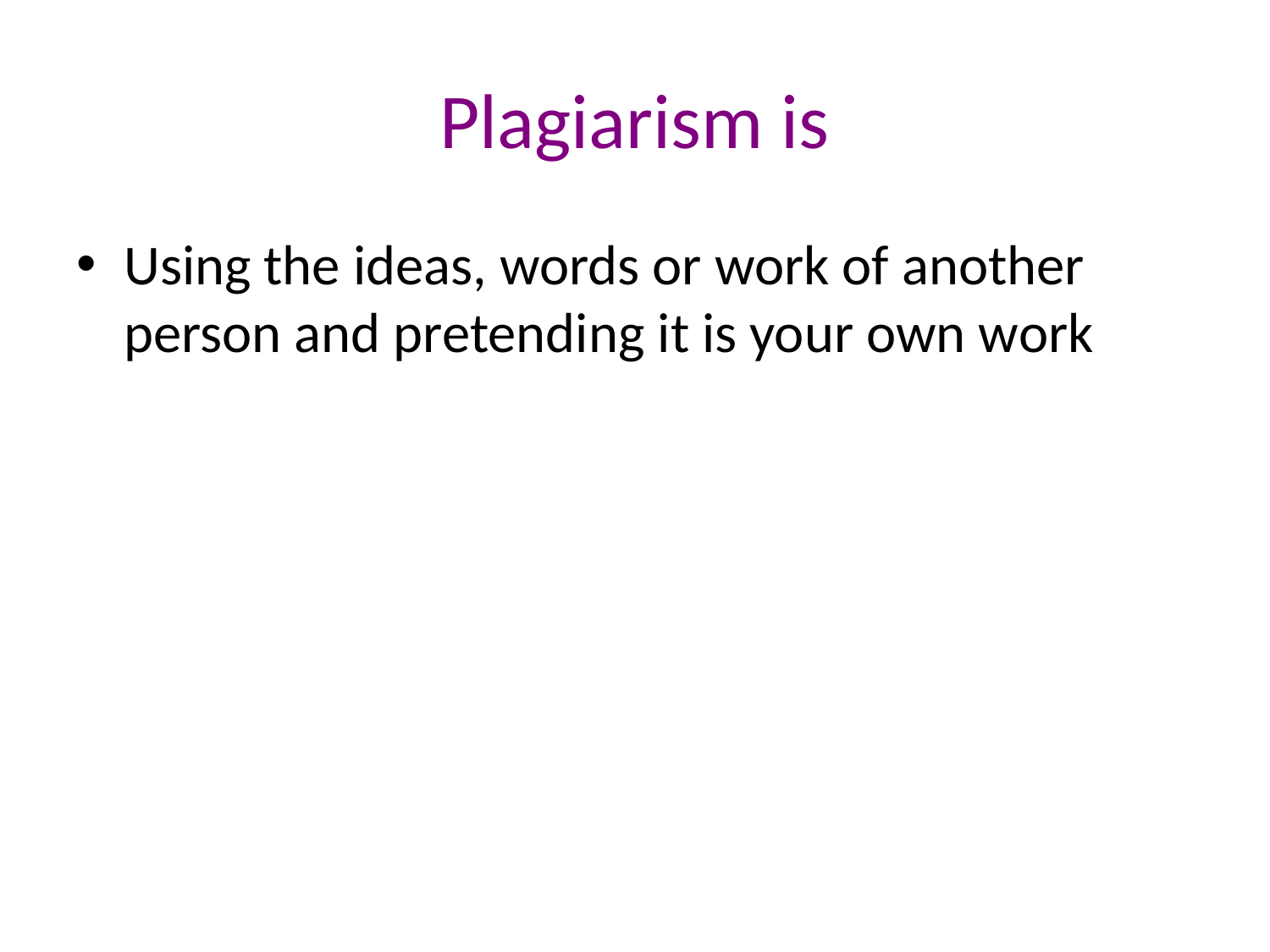

# Plagiarism is
Using the ideas, words or work of another person and pretending it is your own work